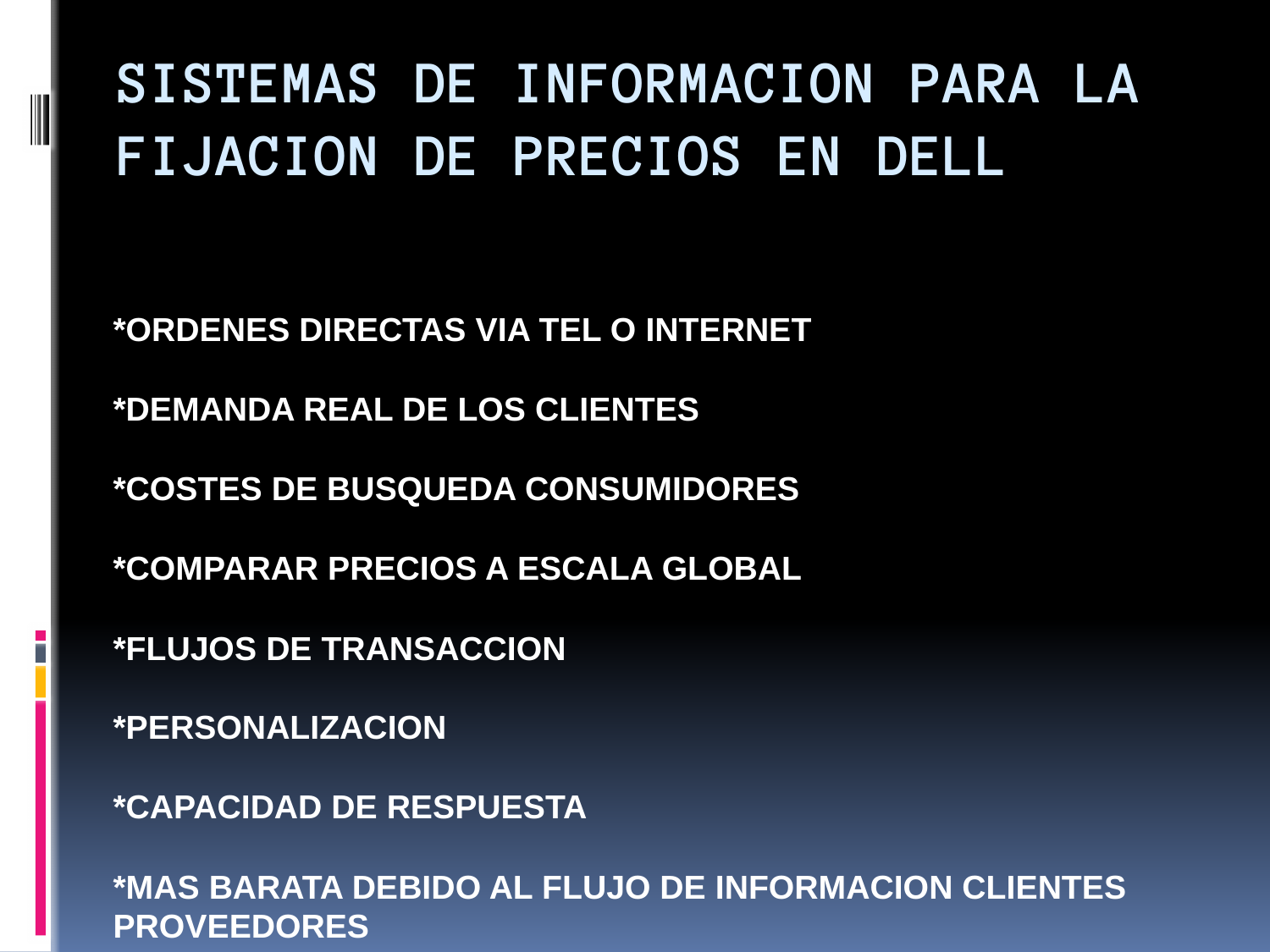

# SISTEMAS DE INFORMACION PARA LA FIJACION DE PRECIOS EN DELL
*ORDENES DIRECTAS VIA TEL O INTERNET

*DEMANDA REAL DE LOS CLIENTES

*COSTES DE BUSQUEDA CONSUMIDORES

*COMPARAR PRECIOS A ESCALA GLOBAL

*FLUJOS DE TRANSACCION

*PERSONALIZACION

*CAPACIDAD DE RESPUESTA

*MAS BARATA DEBIDO AL FLUJO DE INFORMACION CLIENTES  PROVEEDORES